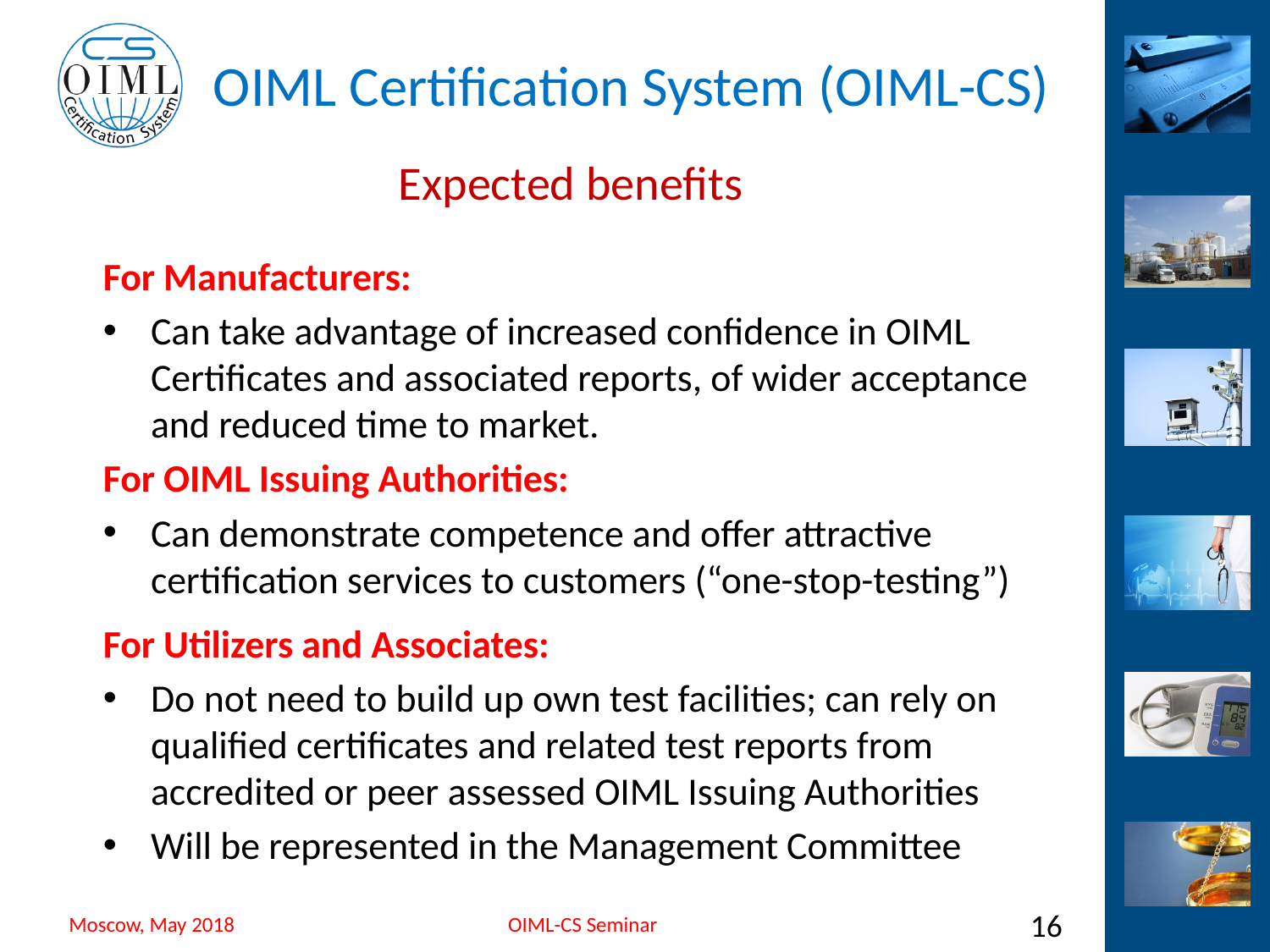

# Expected benefits
For Manufacturers:
Can take advantage of increased confidence in OIML
Certificates and associated reports, of wider acceptance
and reduced time to market.
For OIML Issuing Authorities:
Can demonstrate competence and offer attractive
certification services to customers (“one-stop-testing”)
For Utilizers and Associates:
Do not need to build up own test facilities; can rely on
qualified certificates and related test reports from
accredited or peer assessed OIML Issuing Authorities
Will be represented in the Management Committee
16